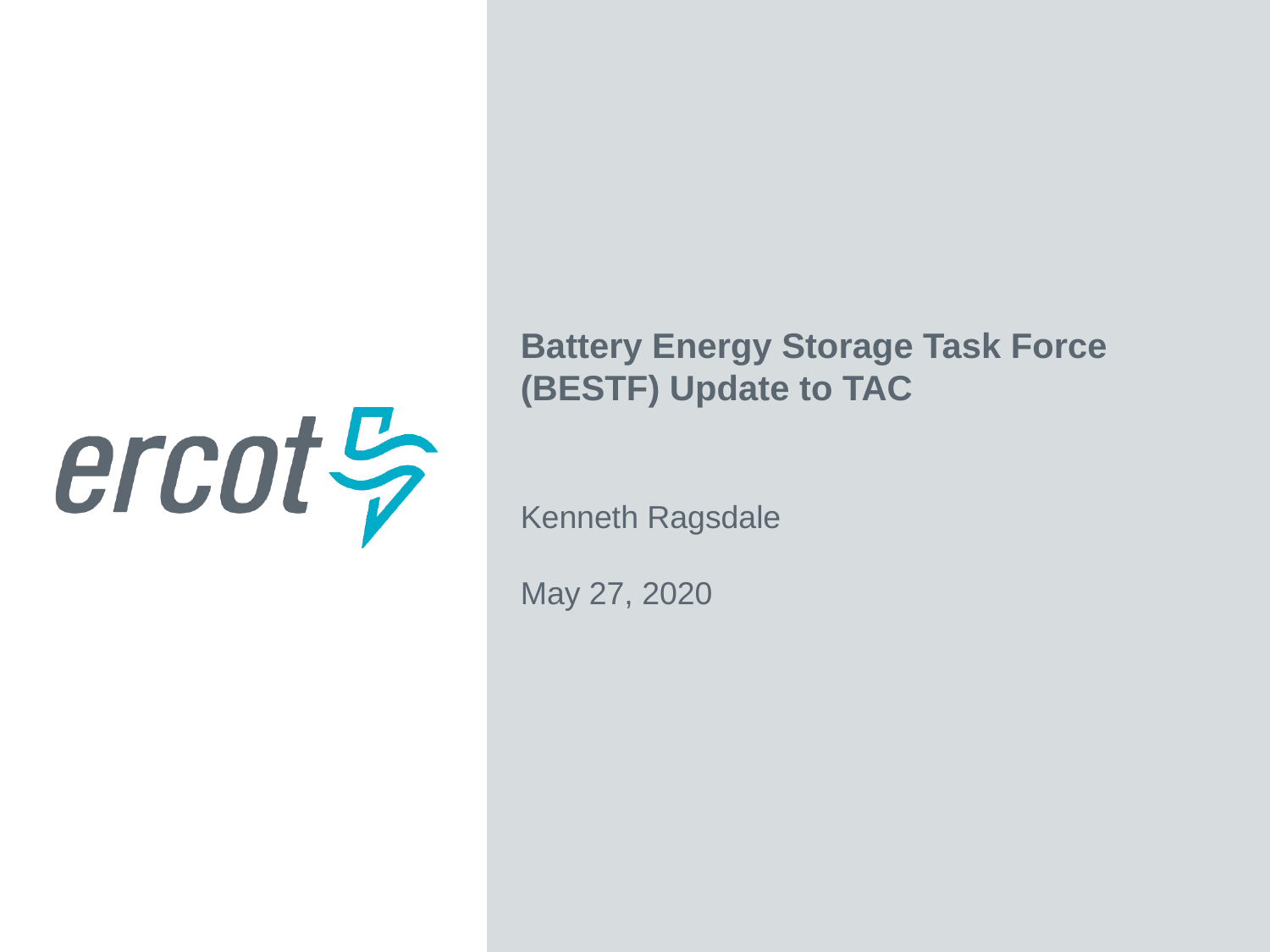

Battery Energy Storage Task Force (BESTF) Update to TAC

Kenneth Ragsdale

May 27, 2020